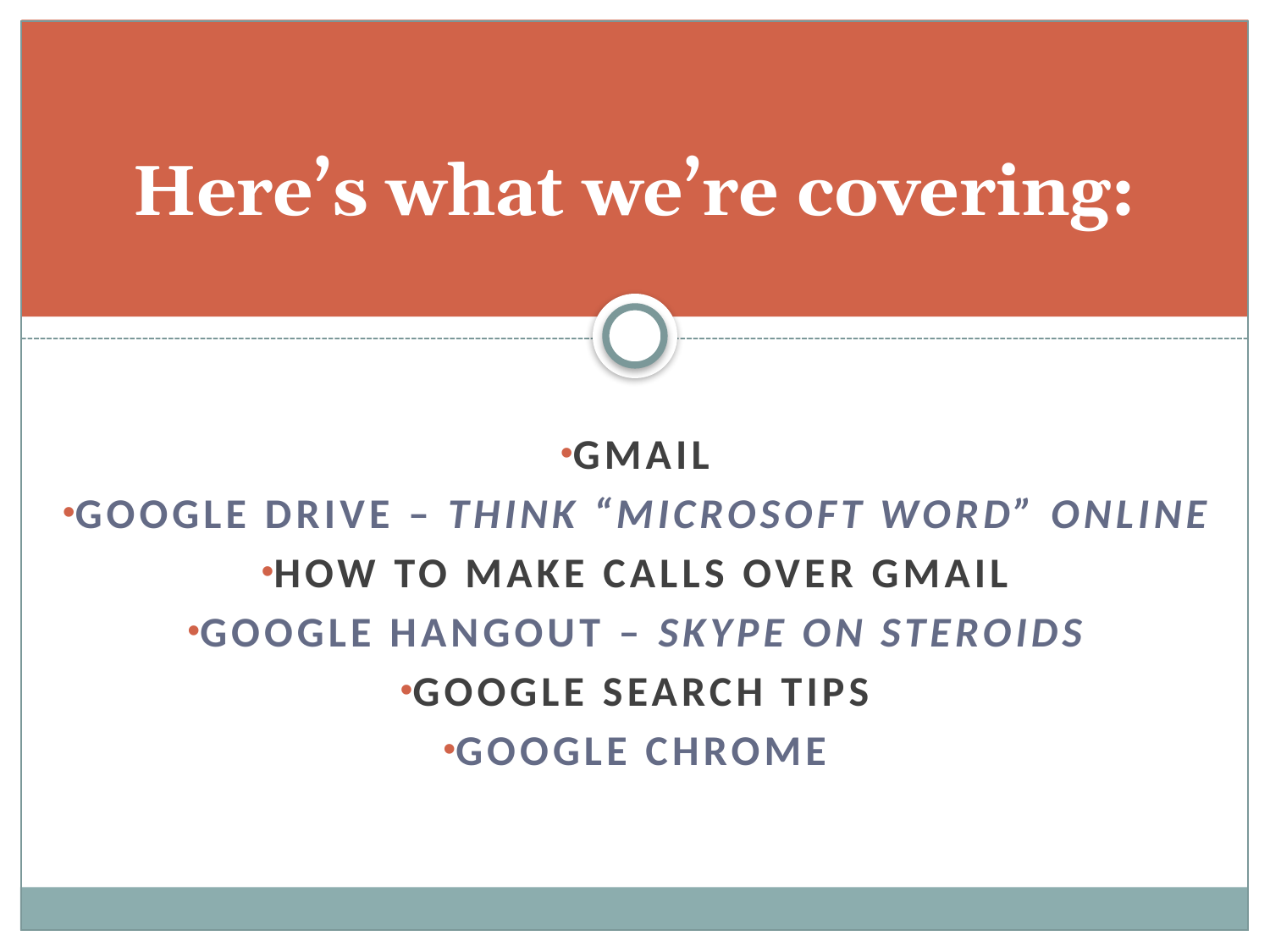

# Here’s what we’re covering:
Gmail
Google Drive – Think “Microsoft Word” online
How to make calls over Gmail
Google Hangout – Skype on steroids
Google Search Tips
Google Chrome